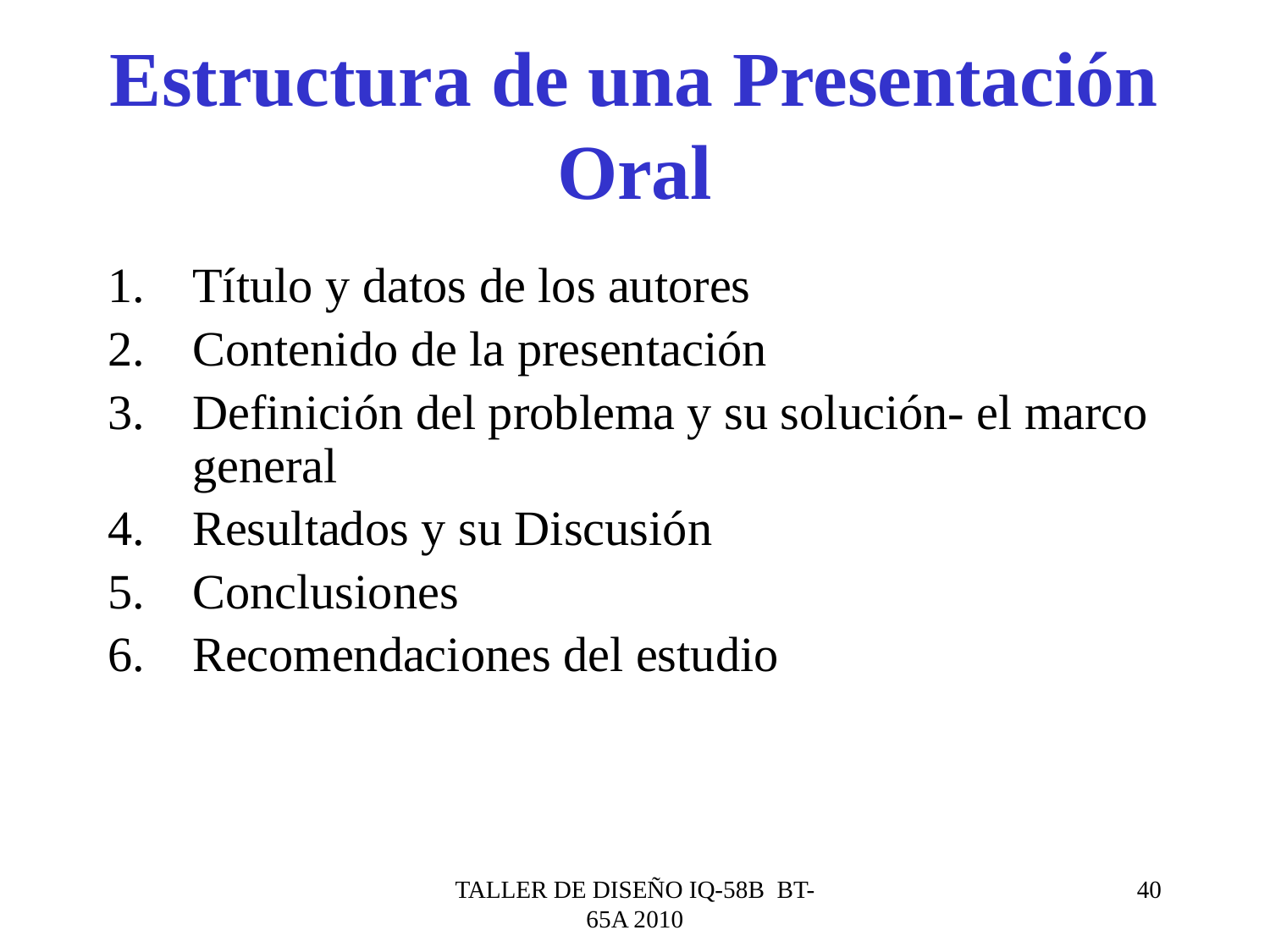

# Estructura de una Presentación Oral
Título y datos de los autores
Contenido de la presentación
Definición del problema y su solución- el marco general
Resultados y su Discusión
Conclusiones
Recomendaciones del estudio
TALLER DE DISEÑO IQ-58B  BT-65A 2010
40